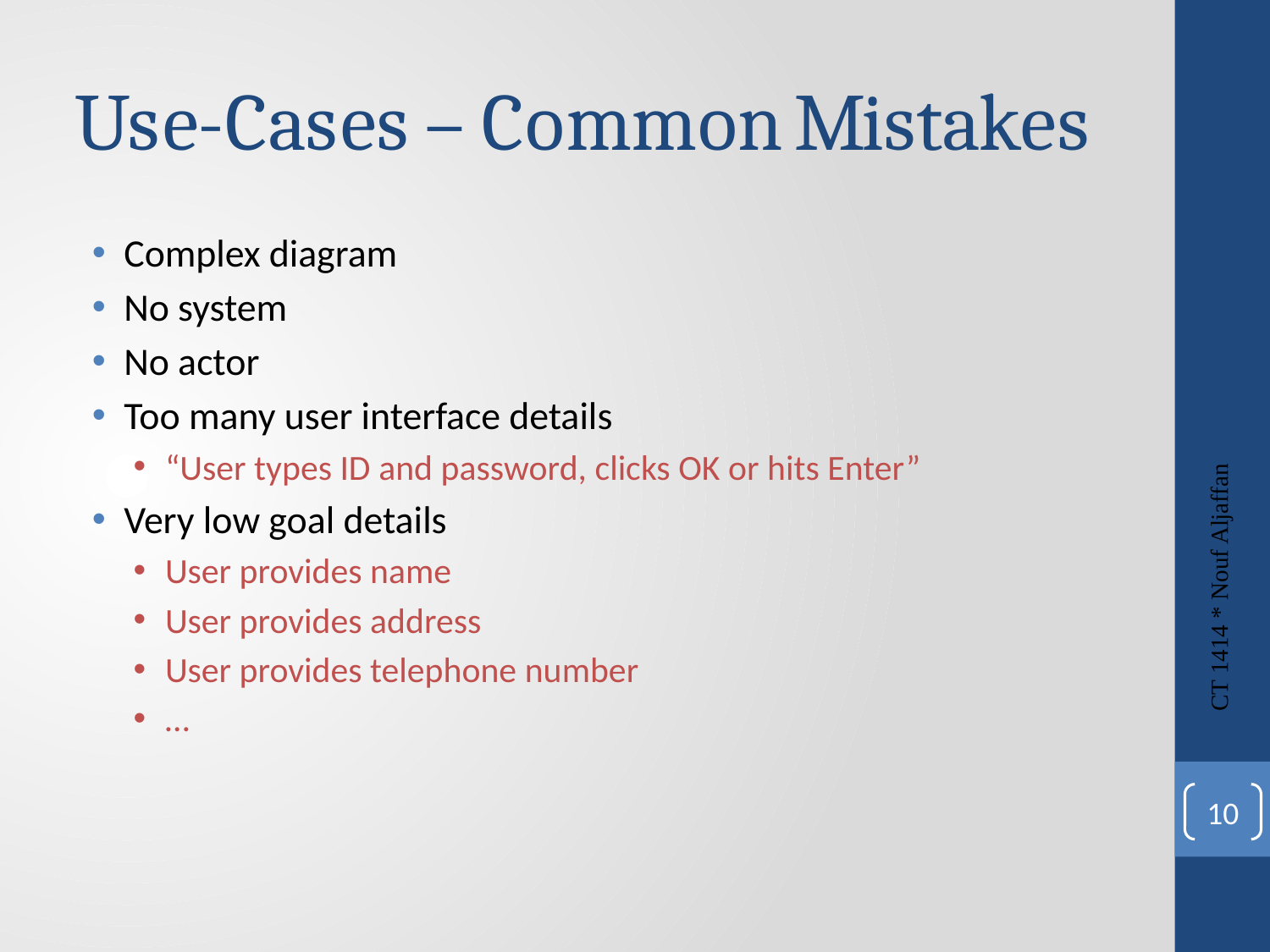

# Use-Cases – Common Mistakes
Complex diagram
No system
No actor
Too many user interface details
“User types ID and password, clicks OK or hits Enter”
Very low goal details
User provides name
User provides address
User provides telephone number
…
CT 1414 * Nouf Aljaffan
10